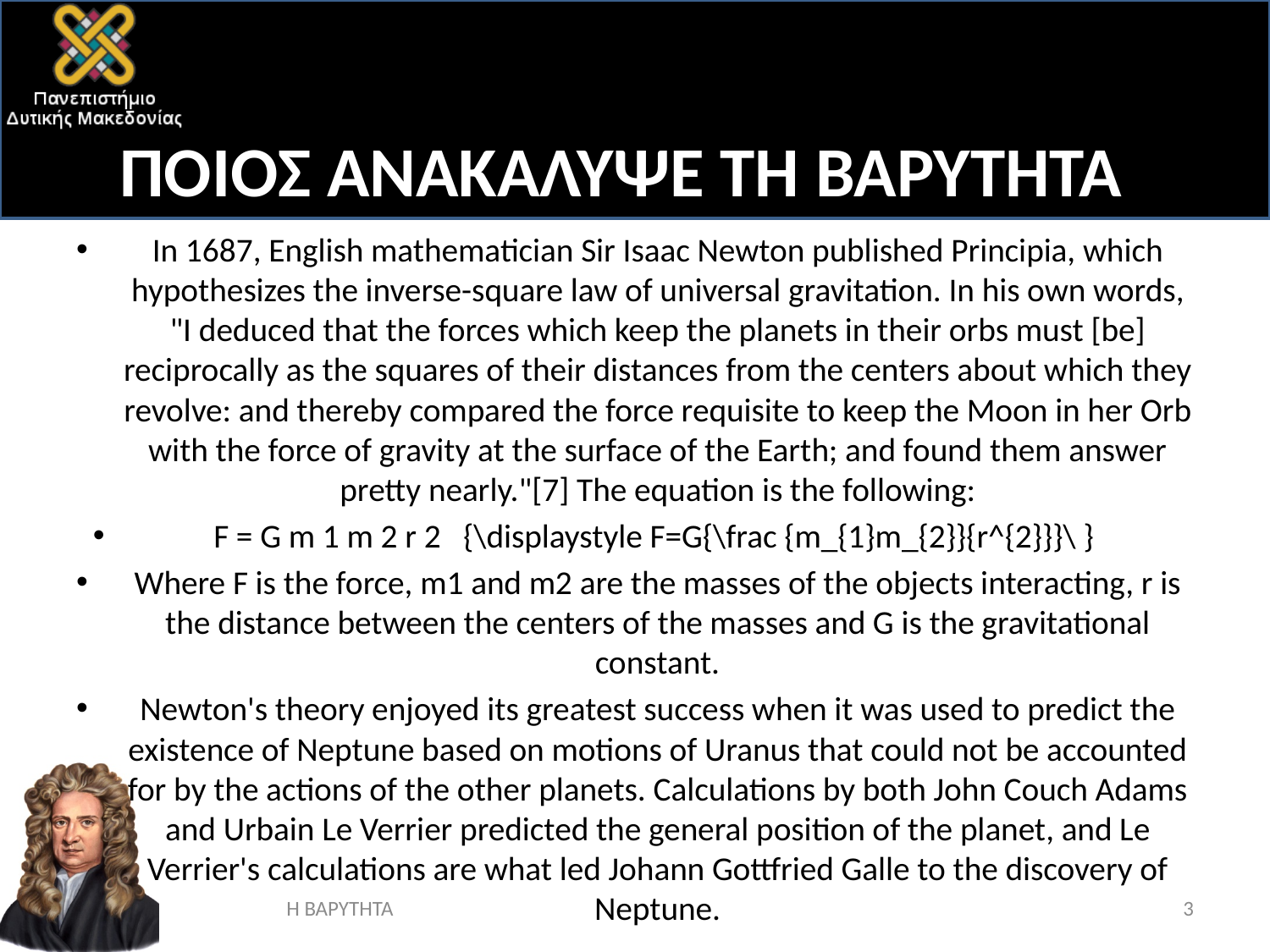

# ΠΟΙΟΣ ΑΝΑΚΑΛΥΨΕ ΤΗ ΒΑΡΥΤΗΤΑ
In 1687, English mathematician Sir Isaac Newton published Principia, which hypothesizes the inverse-square law of universal gravitation. In his own words, "I deduced that the forces which keep the planets in their orbs must [be] reciprocally as the squares of their distances from the centers about which they revolve: and thereby compared the force requisite to keep the Moon in her Orb with the force of gravity at the surface of the Earth; and found them answer pretty nearly."[7] The equation is the following:
F = G m 1 m 2 r 2   {\displaystyle F=G{\frac {m_{1}m_{2}}{r^{2}}}\ }
Where F is the force, m1 and m2 are the masses of the objects interacting, r is the distance between the centers of the masses and G is the gravitational constant.
Newton's theory enjoyed its greatest success when it was used to predict the existence of Neptune based on motions of Uranus that could not be accounted for by the actions of the other planets. Calculations by both John Couch Adams and Urbain Le Verrier predicted the general position of the planet, and Le Verrier's calculations are what led Johann Gottfried Galle to the discovery of Neptune.

3
Η ΒΑΡΥΤΗΤΑ